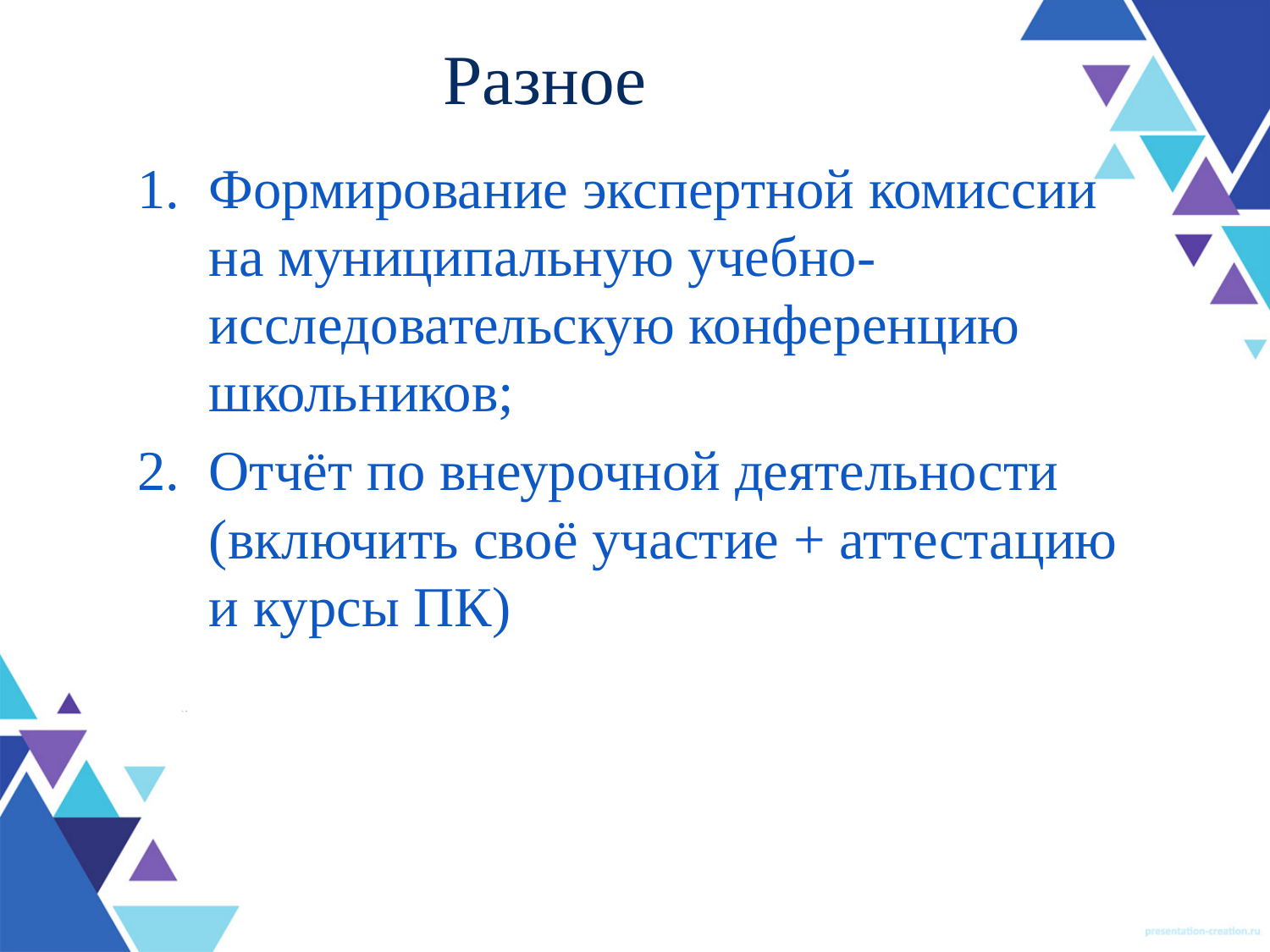

# Разное
Формирование экспертной комиссии на муниципальную учебно-исследовательскую конференцию школьников;
Отчёт по внеурочной деятельности (включить своё участие + аттестацию и курсы ПК)